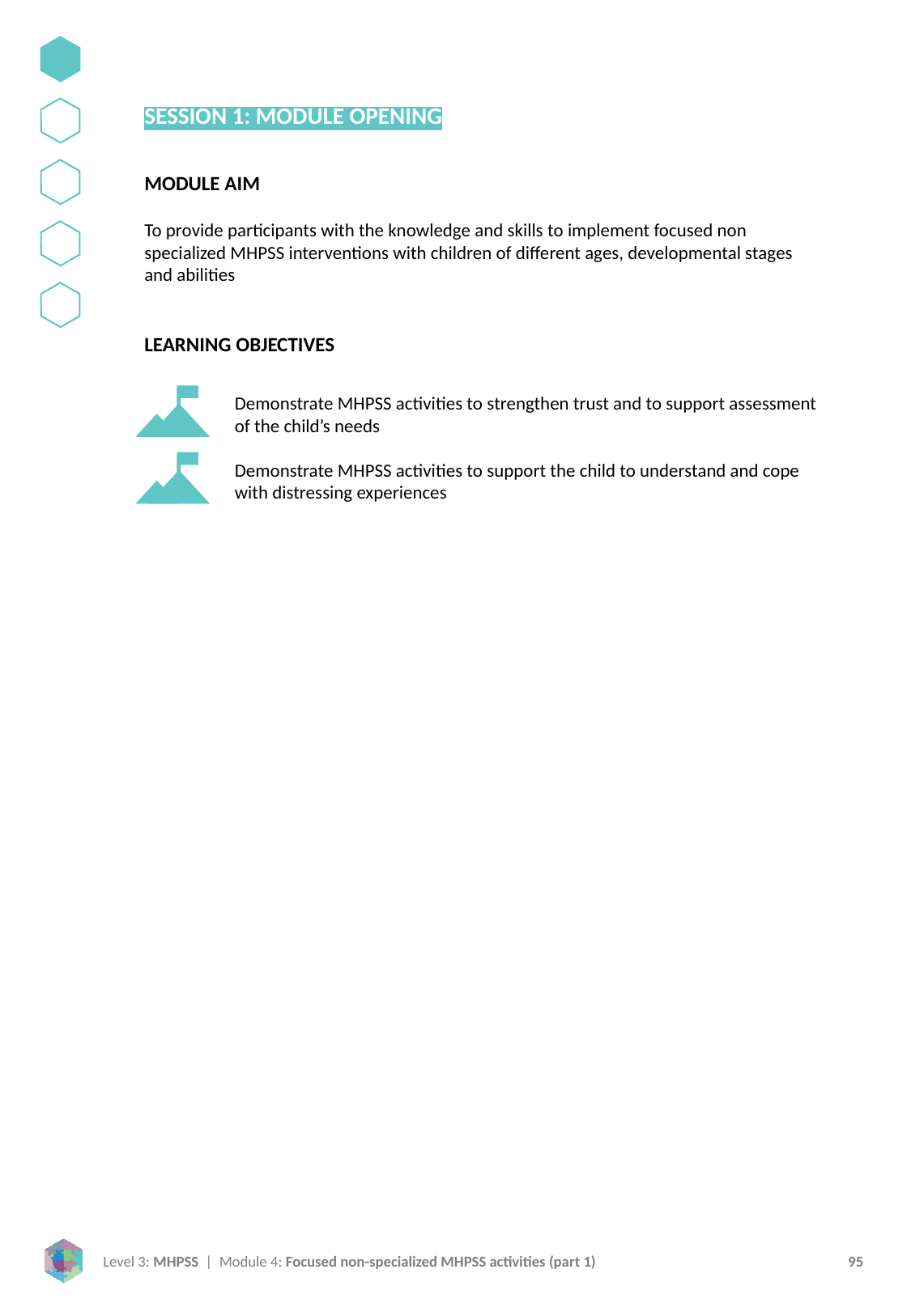

SESSION 1: MODULE OPENING

MODULE AIM
To provide participants with the knowledge and skills to implement focused non specialized MHPSS interventions with children of different ages, developmental stages and abilities

LEARNING OBJECTIVES

Demonstrate MHPSS activities to strengthen trust and to support assessment of the child’s needs

Demonstrate MHPSS activities to support the child to understand and cope with distressing experiences